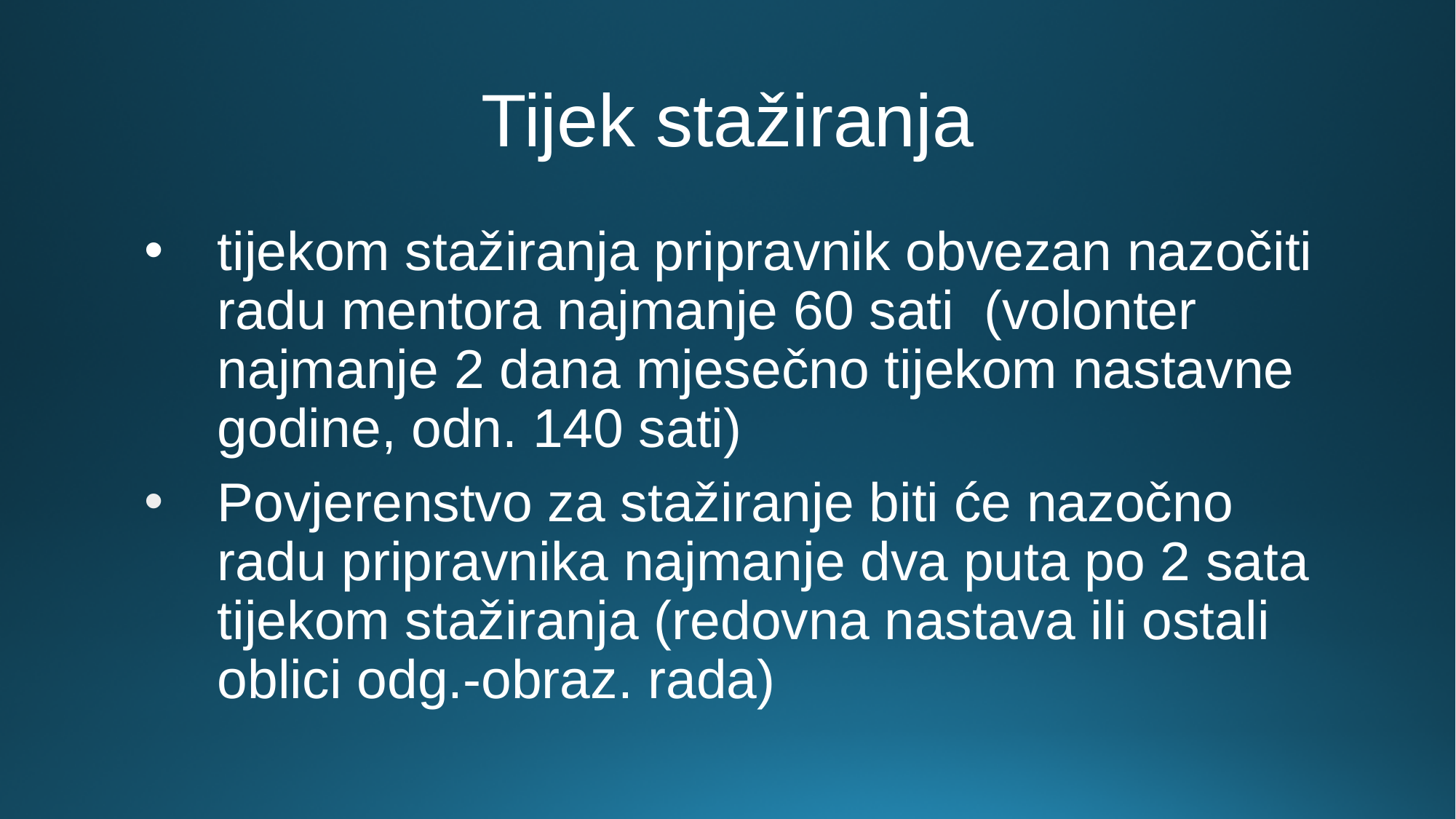

# Tijek stažiranja
tijekom stažiranja pripravnik obvezan nazočiti radu mentora najmanje 60 sati  (volonter najmanje 2 dana mjesečno tijekom nastavne godine, odn. 140 sati)
Povjerenstvo za stažiranje biti će nazočno radu pripravnika najmanje dva puta po 2 sata tijekom stažiranja (redovna nastava ili ostali oblici odg.-obraz. rada)